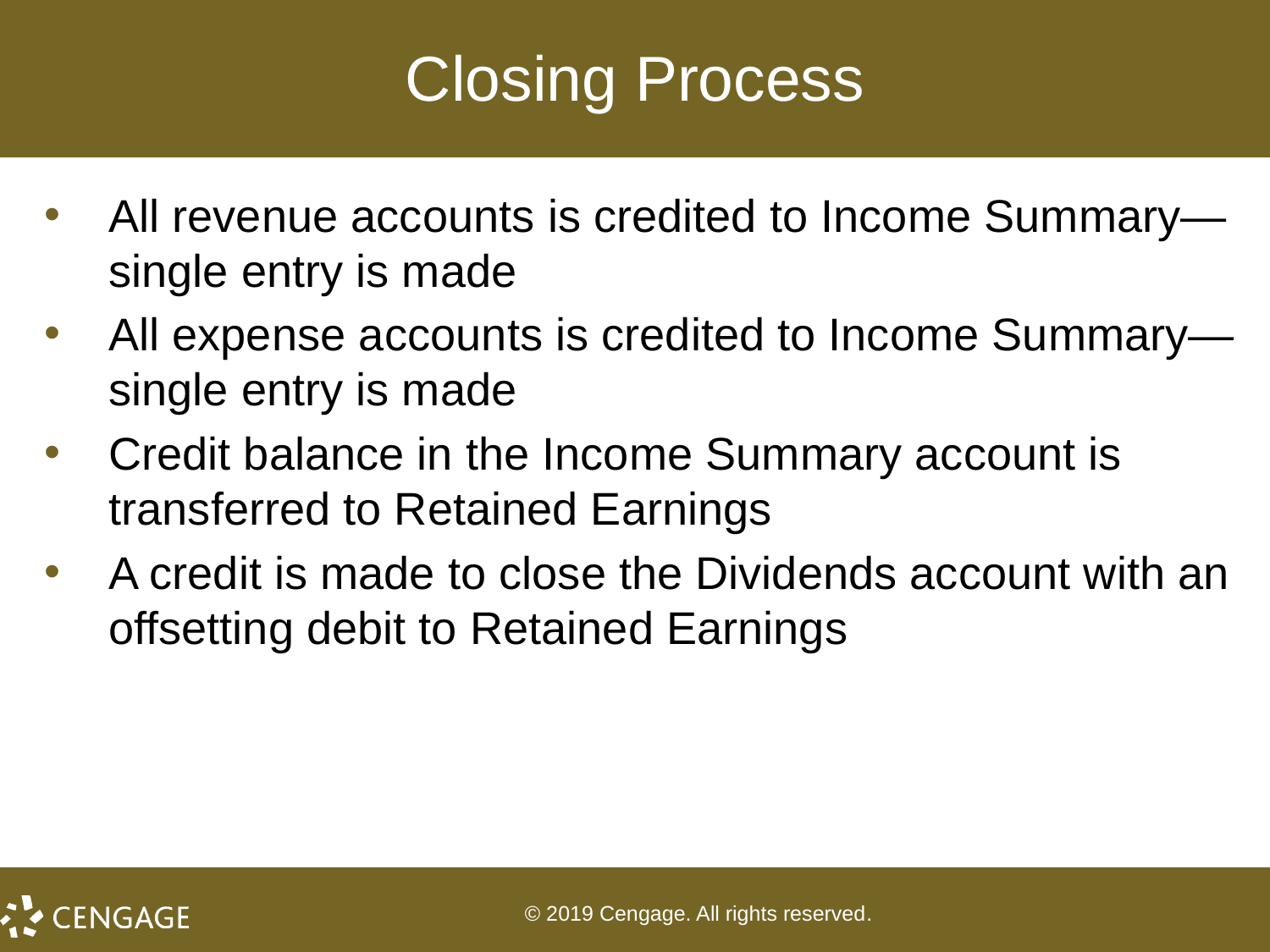

# Closing Process
All revenue accounts is credited to Income Summary—single entry is made
All expense accounts is credited to Income Summary—single entry is made
Credit balance in the Income Summary account is transferred to Retained Earnings
A credit is made to close the Dividends account with an offsetting debit to Retained Earnings